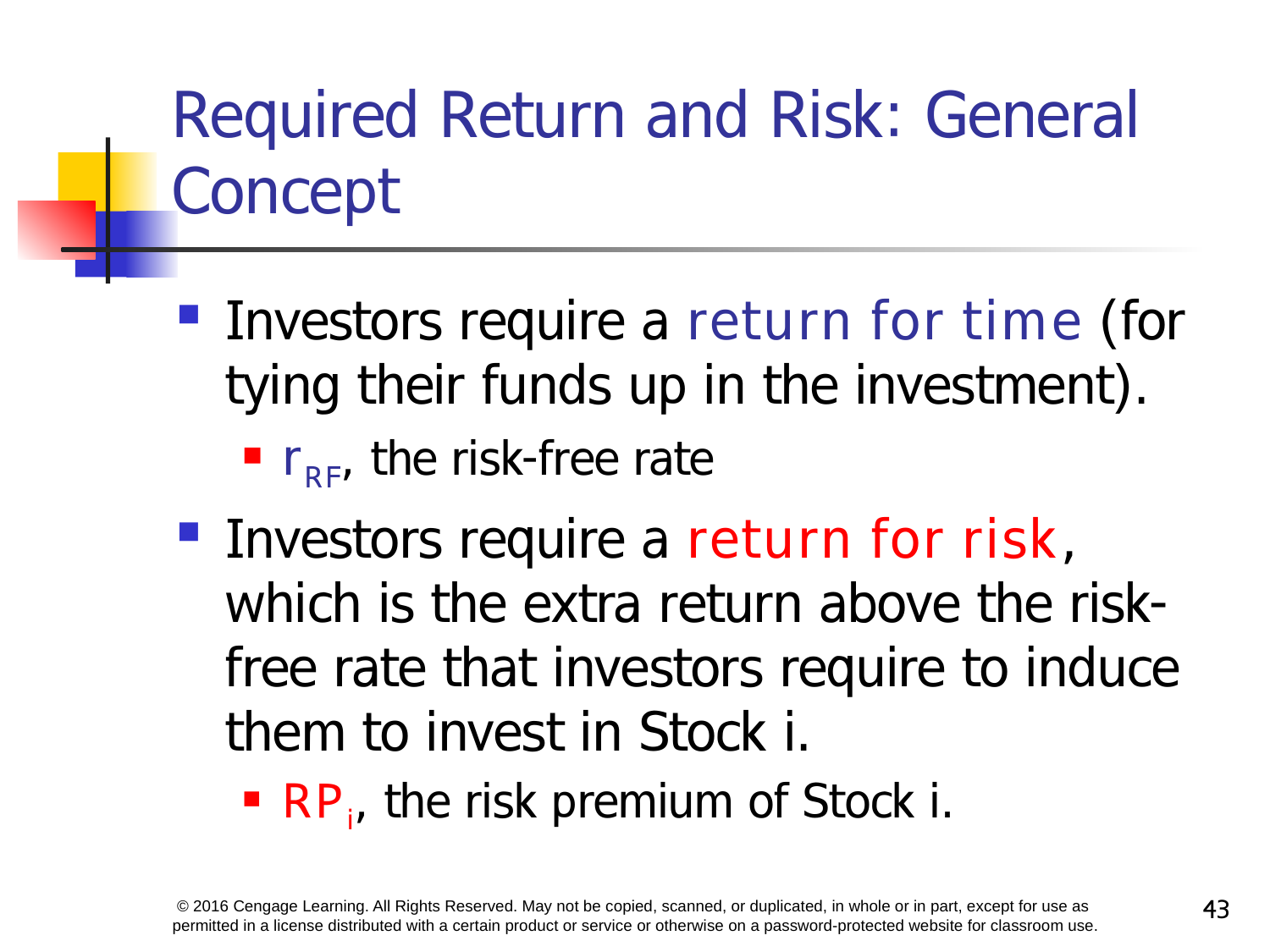

# Required Return and Risk: General Concept
Investors require a return for time (for tying their funds up in the investment).
rRF, the risk-free rate
Investors require a return for risk, which is the extra return above the risk-free rate that investors require to induce them to invest in Stock i.
RPi, the risk premium of Stock i.
43